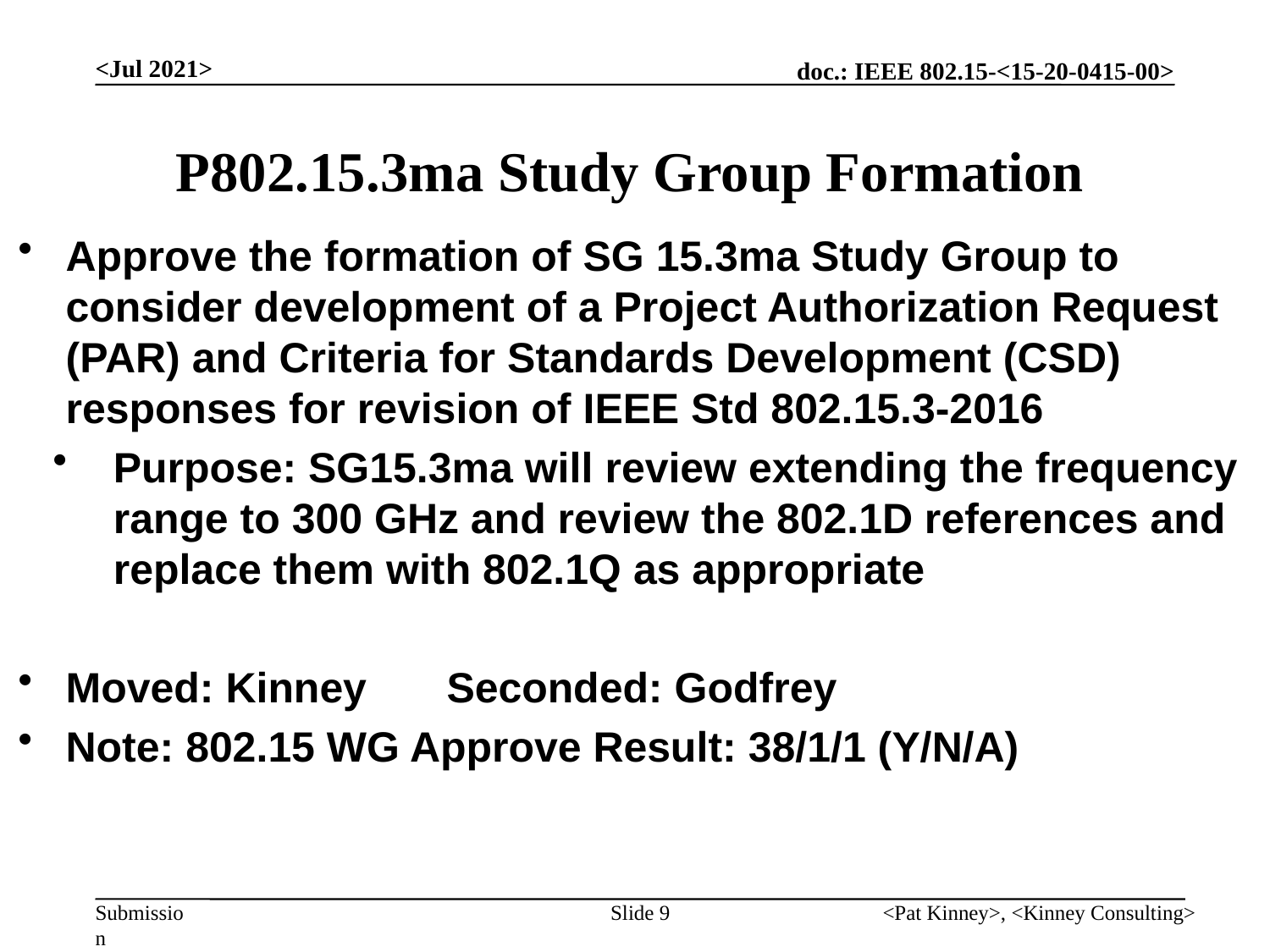

<Jul 2021>

# P802.15.3ma Study Group Formation
Approve the formation of SG 15.3ma Study Group to consider development of a Project Authorization Request (PAR) and Criteria for Standards Development (CSD) responses for revision of IEEE Std 802.15.3-2016
Purpose: SG15.3ma will review extending the frequency range to 300 GHz and review the 802.1D references and replace them with 802.1Q as appropriate

Moved: Kinney	Seconded: Godfrey
Note: 802.15 WG Approve Result: 38/1/1 (Y/N/A)
Slide 9
<Pat Kinney>, <Kinney Consulting>